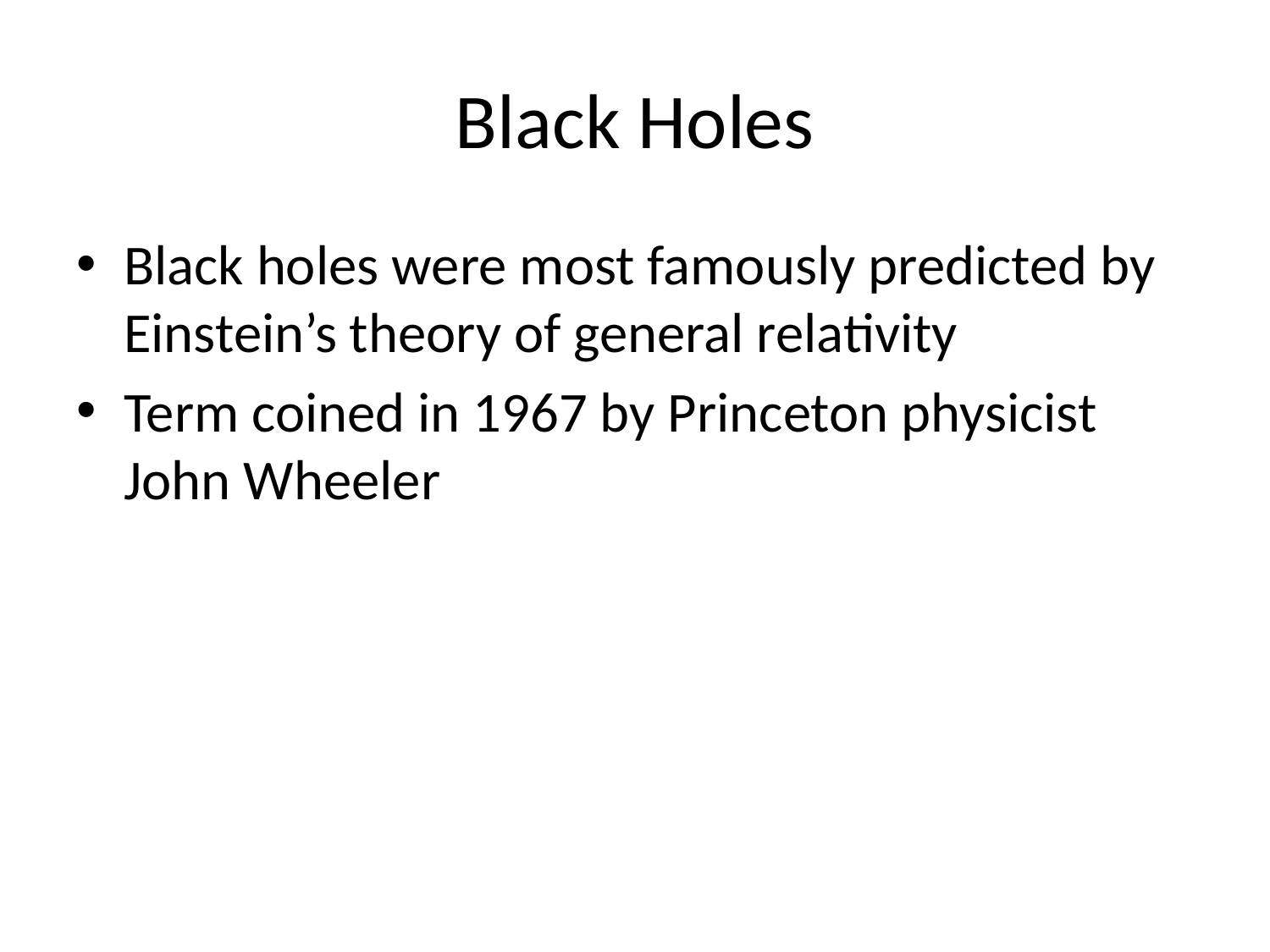

# Black Holes
Black holes were most famously predicted by Einstein’s theory of general relativity
Term coined in 1967 by Princeton physicist John Wheeler